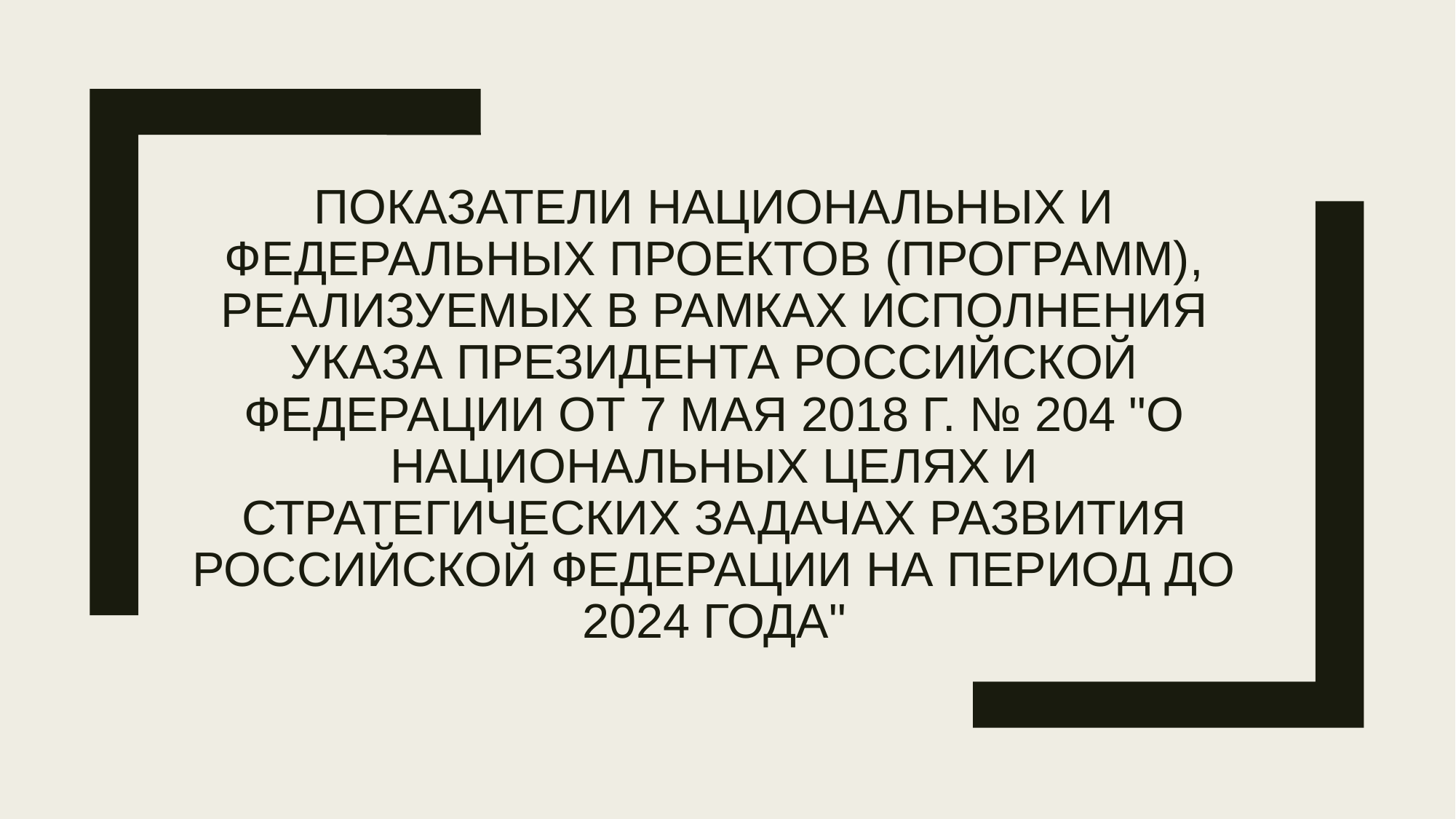

# показатели национальных и федеральных проектов (программ), реализуемых в рамках исполнения Указа Президента Российской Федерации от 7 мая 2018 г. № 204 "О национальных целях и стратегических задачах развития Российской Федерации на период до 2024 года"